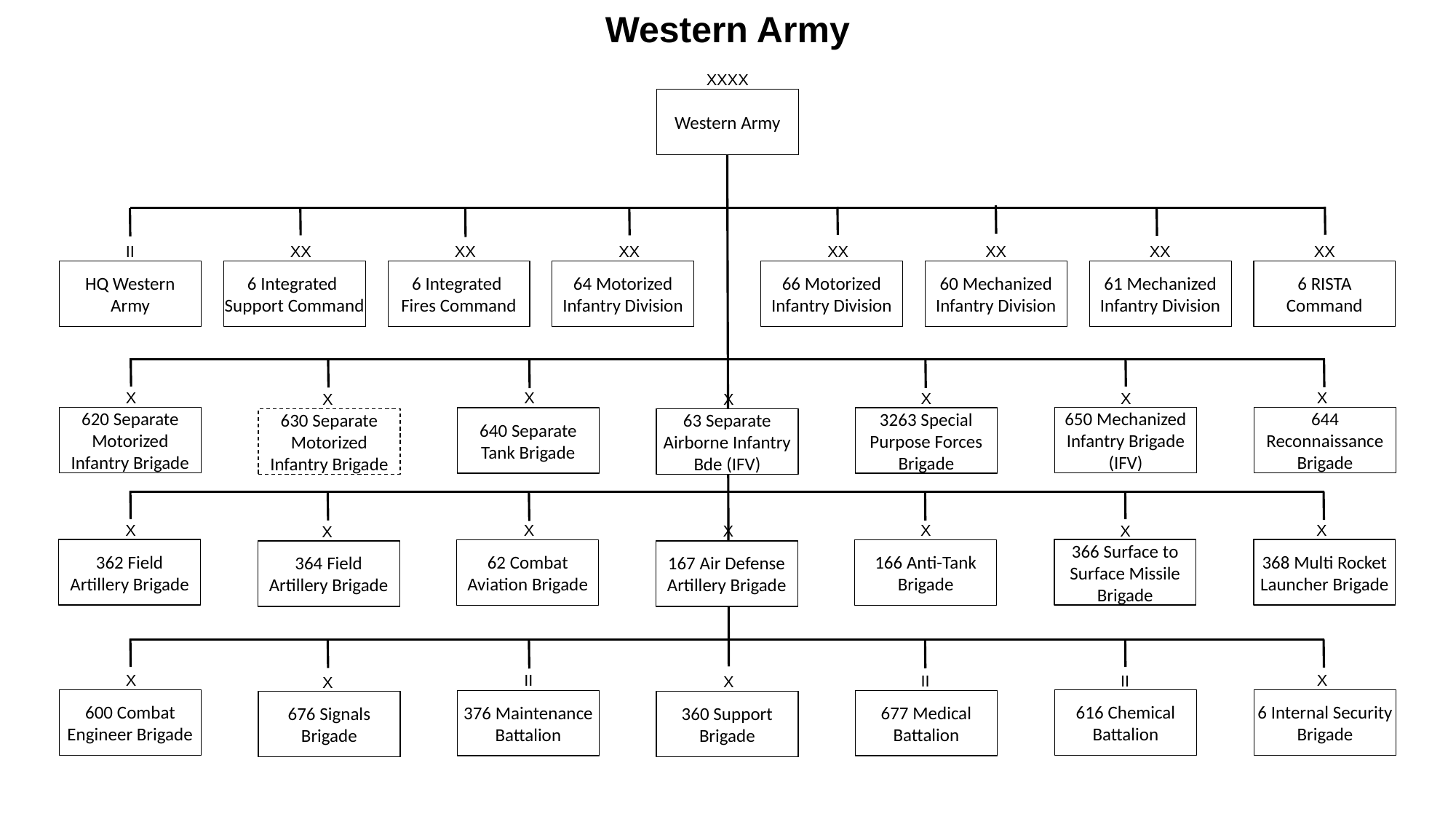

# Western Army
XXXX
Western Army
II
XX
XX
XX
XX
XX
XX
XX
HQ Western
Army
6 Integrated
Support Command
6 Integrated
Fires Command
64 Motorized
Infantry Division
66 Motorized
Infantry Division
60 Mechanized
Infantry Division
61 Mechanized
Infantry Division
6 RISTA
Command
X
X
X
X
X
X
X
620 Separate
Motorized
Infantry Brigade
650 Mechanized
Infantry Brigade
(IFV)
644 Reconnaissance
Brigade
640 Separate
Tank Brigade
3263 Special
Purpose Forces
Brigade
630 Separate
Motorized
Infantry Brigade
63 Separate
Airborne Infantry
Bde (IFV)
X
X
X
X
X
X
X
362 Field
Artillery Brigade
366 Surface to
Surface Missile Brigade
368 Multi Rocket
Launcher Brigade
62 Combat
Aviation Brigade
166 Anti-Tank
Brigade
364 Field
Artillery Brigade
167 Air Defense
Artillery Brigade
X
II
X
II
II
X
X
600 Combat
Engineer Brigade
616 Chemical
Battalion
6 Internal Security
Brigade
376 Maintenance
Battalion
677 Medical
Battalion
676 Signals
Brigade
360 Support
Brigade